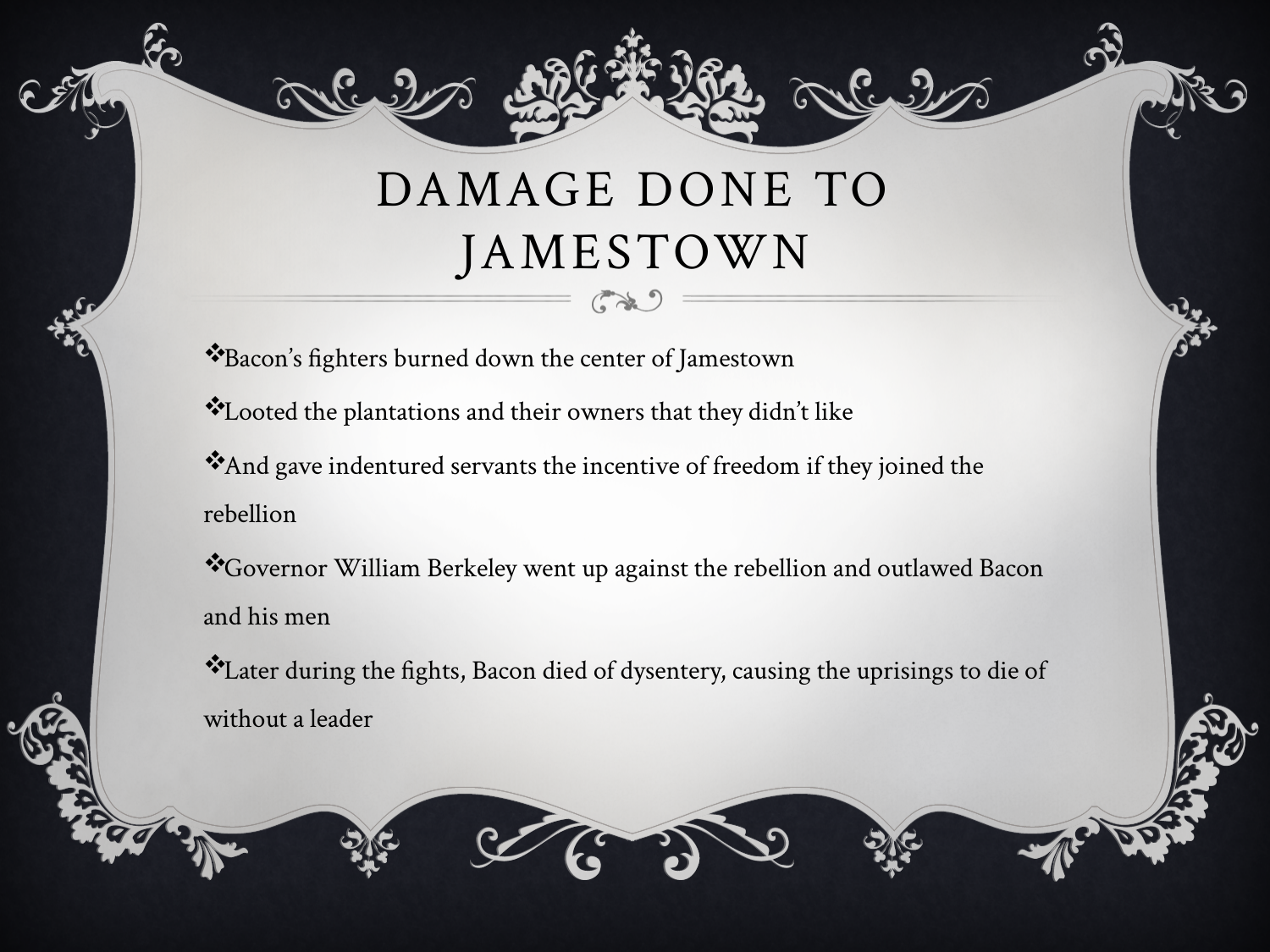

# Damage done to Jamestown
Bacon’s fighters burned down the center of Jamestown
Looted the plantations and their owners that they didn’t like
And gave indentured servants the incentive of freedom if they joined the rebellion
Governor William Berkeley went up against the rebellion and outlawed Bacon and his men
Later during the fights, Bacon died of dysentery, causing the uprisings to die of without a leader